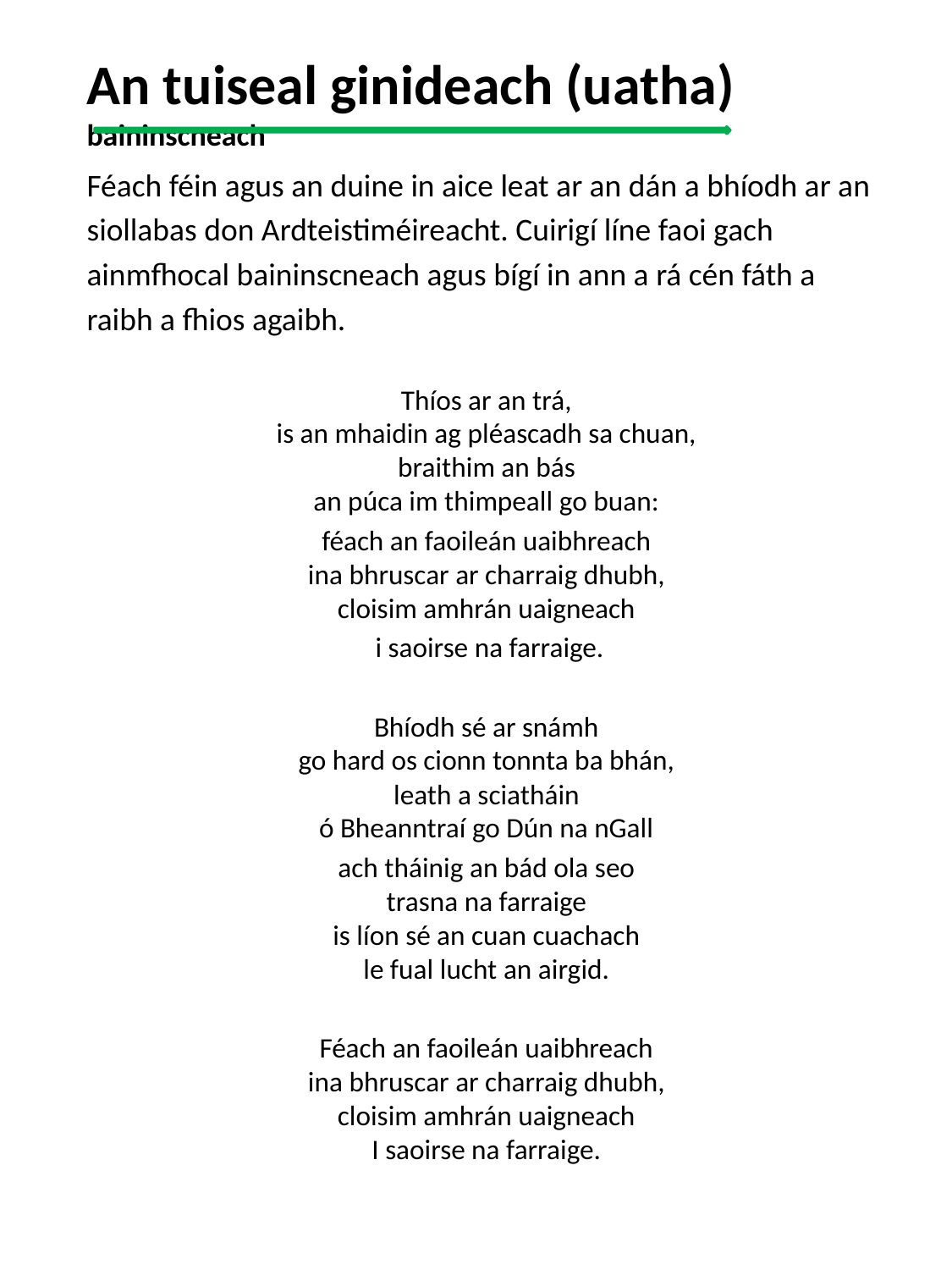

# An tuiseal ginideach (uatha)   baininscneach

Féach féin agus an duine in aice leat ar an dán a bhíodh ar an
siollabas don Ardteistiméireacht. Cuirigí líne faoi gach
ainmfhocal baininscneach agus bígí in ann a rá cén fáth a
raibh a fhios agaibh.

Thíos ar an trá,
is an mhaidin ag pléascadh sa chuan,
braithim an bás
an púca im thimpeall go buan:
féach an faoileán uaibhreach
ina bhruscar ar charraig dhubh,
cloisim amhrán uaigneach
 i saoirse na farraige.

Bhíodh sé ar snámh
go hard os cionn tonnta ba bhán,
leath a sciatháin
ó Bheanntraí go Dún na nGall
ach tháinig an bád ola seo
trasna na farraige
is líon sé an cuan cuachach
le fual lucht an airgid.

Féach an faoileán uaibhreach
ina bhruscar ar charraig dhubh,
cloisim amhrán uaigneach
I saoirse na farraige.